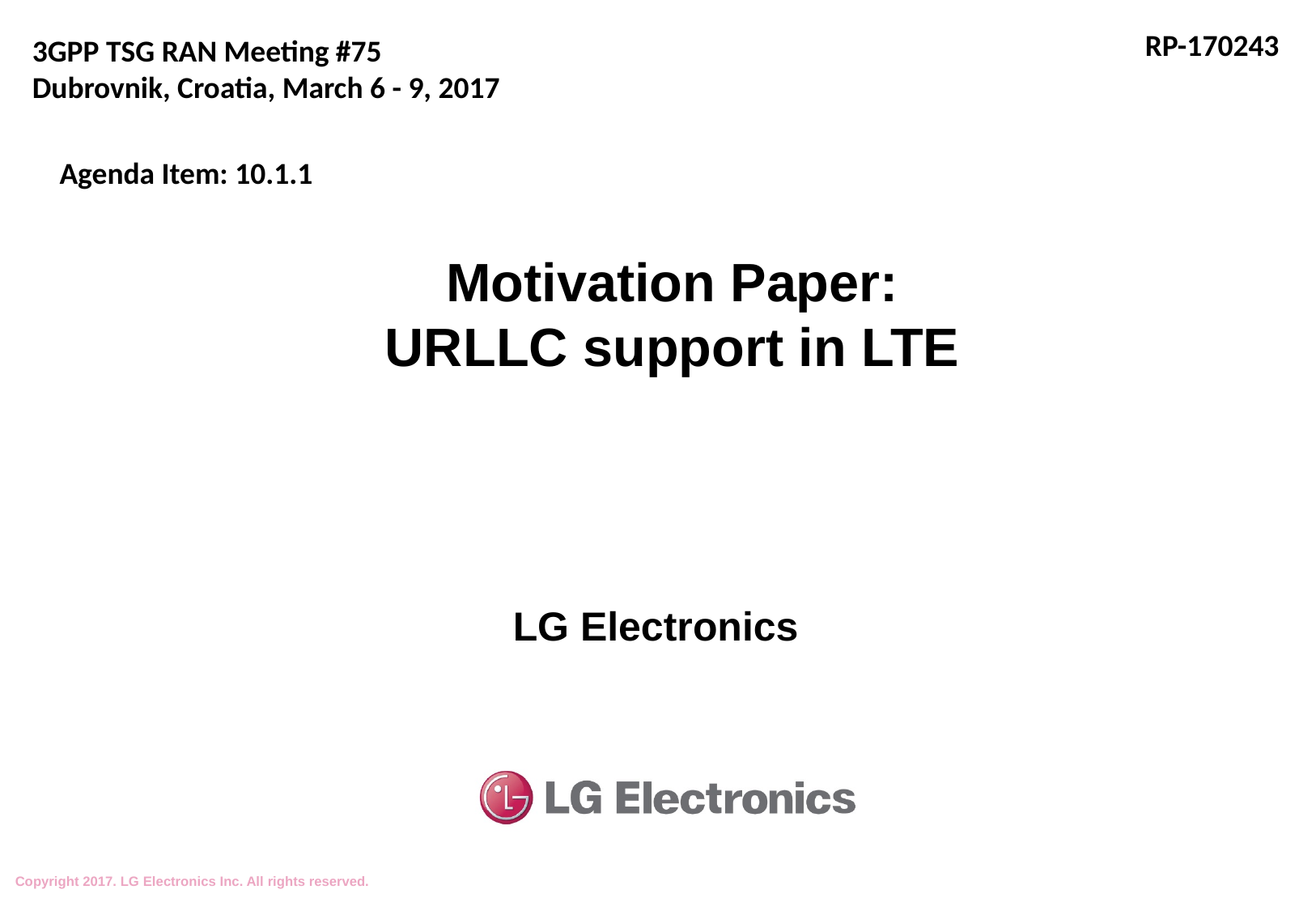

RP-170243
3GPP TSG RAN Meeting #75
Dubrovnik, Croatia, March 6 - 9, 2017

Agenda Item: 10.1.1
# Motivation Paper: URLLC support in LTE

LG Electronics